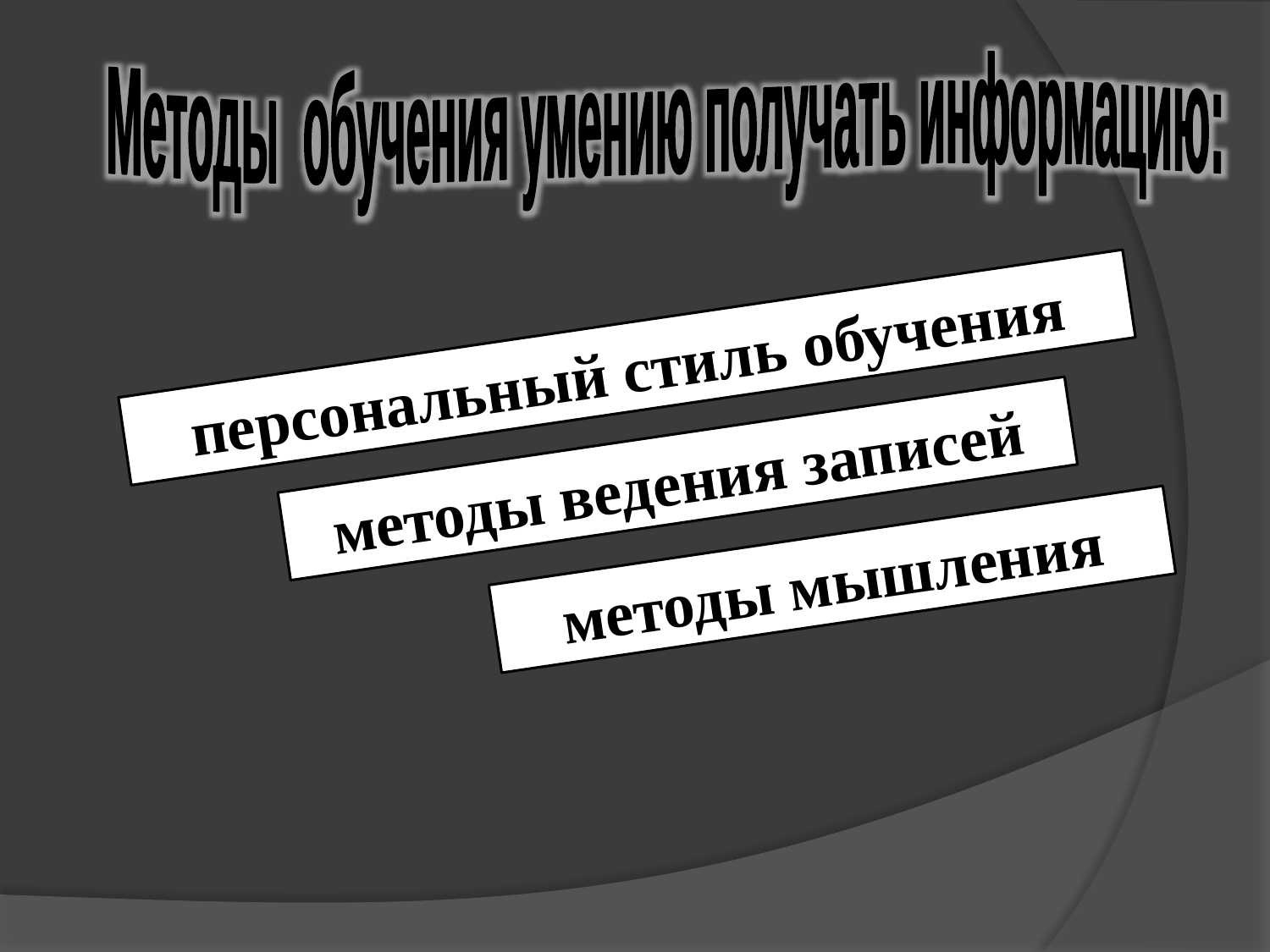

Методы  обучения умению получать информацию:
персональный стиль обучения
методы ведения записей
методы мышления